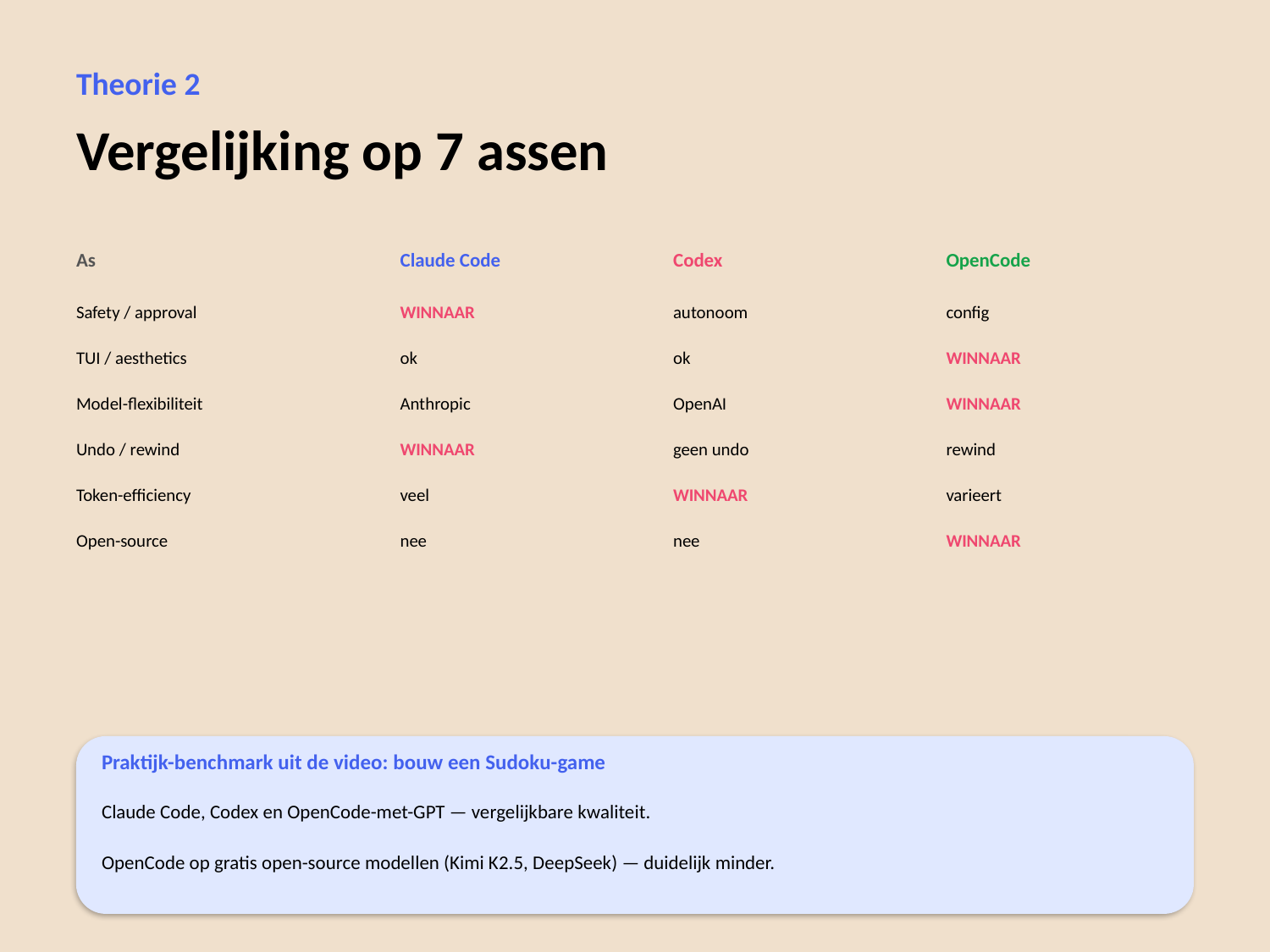

Theorie 2
Vergelijking op 7 assen
As
Claude Code
Codex
OpenCode
Safety / approval
WINNAAR
autonoom
config
TUI / aesthetics
ok
ok
WINNAAR
Model-flexibiliteit
Anthropic
OpenAI
WINNAAR
Undo / rewind
WINNAAR
geen undo
rewind
Token-efficiency
veel
WINNAAR
varieert
Open-source
nee
nee
WINNAAR

Praktijk-benchmark uit de video: bouw een Sudoku-game
Claude Code, Codex en OpenCode-met-GPT — vergelijkbare kwaliteit.
OpenCode op gratis open-source modellen (Kimi K2.5, DeepSeek) — duidelijk minder.